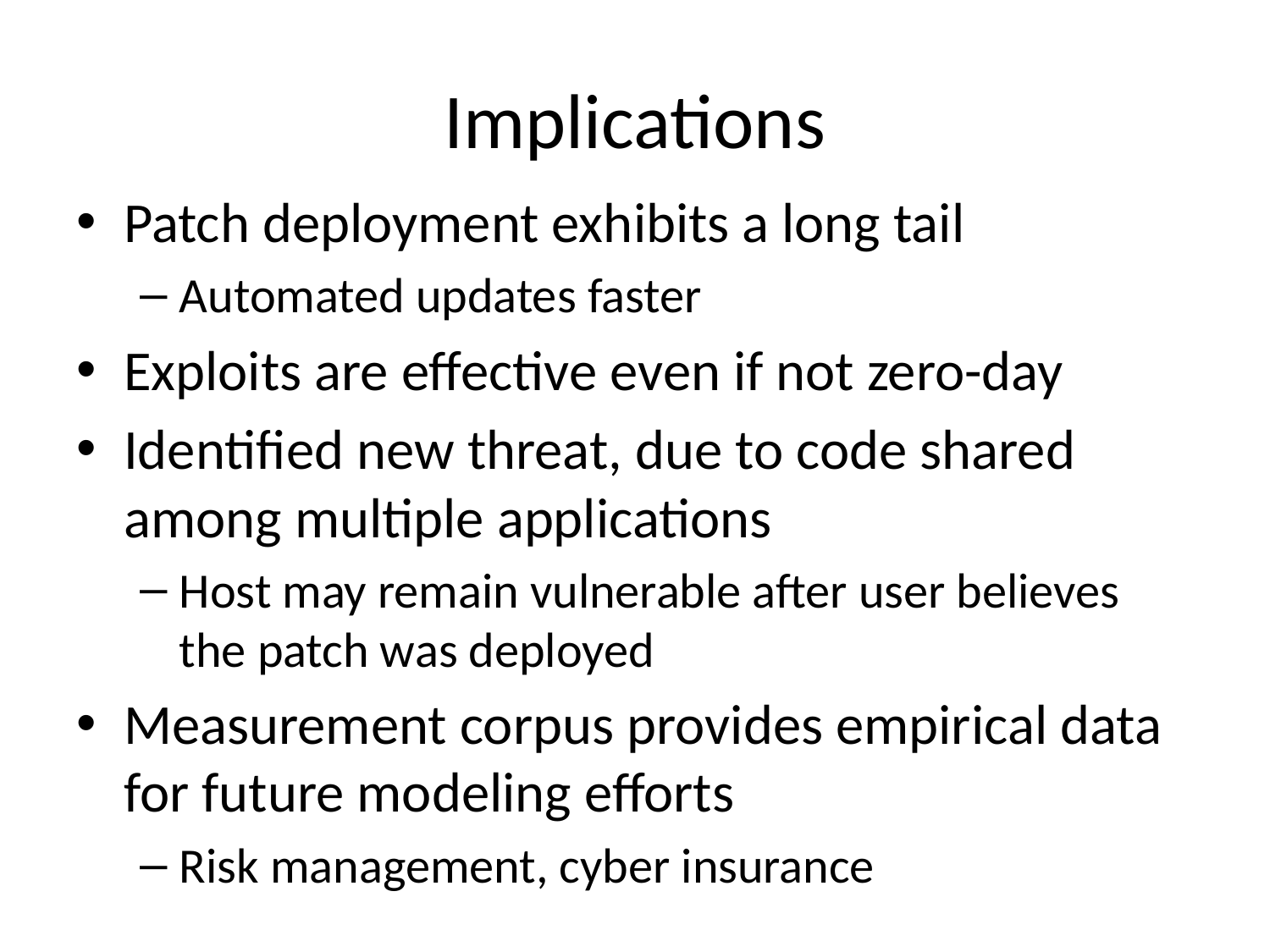

# Implications
Patch deployment exhibits a long tail
Automated updates faster
Exploits are effective even if not zero-day
Identified new threat, due to code shared among multiple applications
Host may remain vulnerable after user believes the patch was deployed
Measurement corpus provides empirical data for future modeling efforts
Risk management, cyber insurance